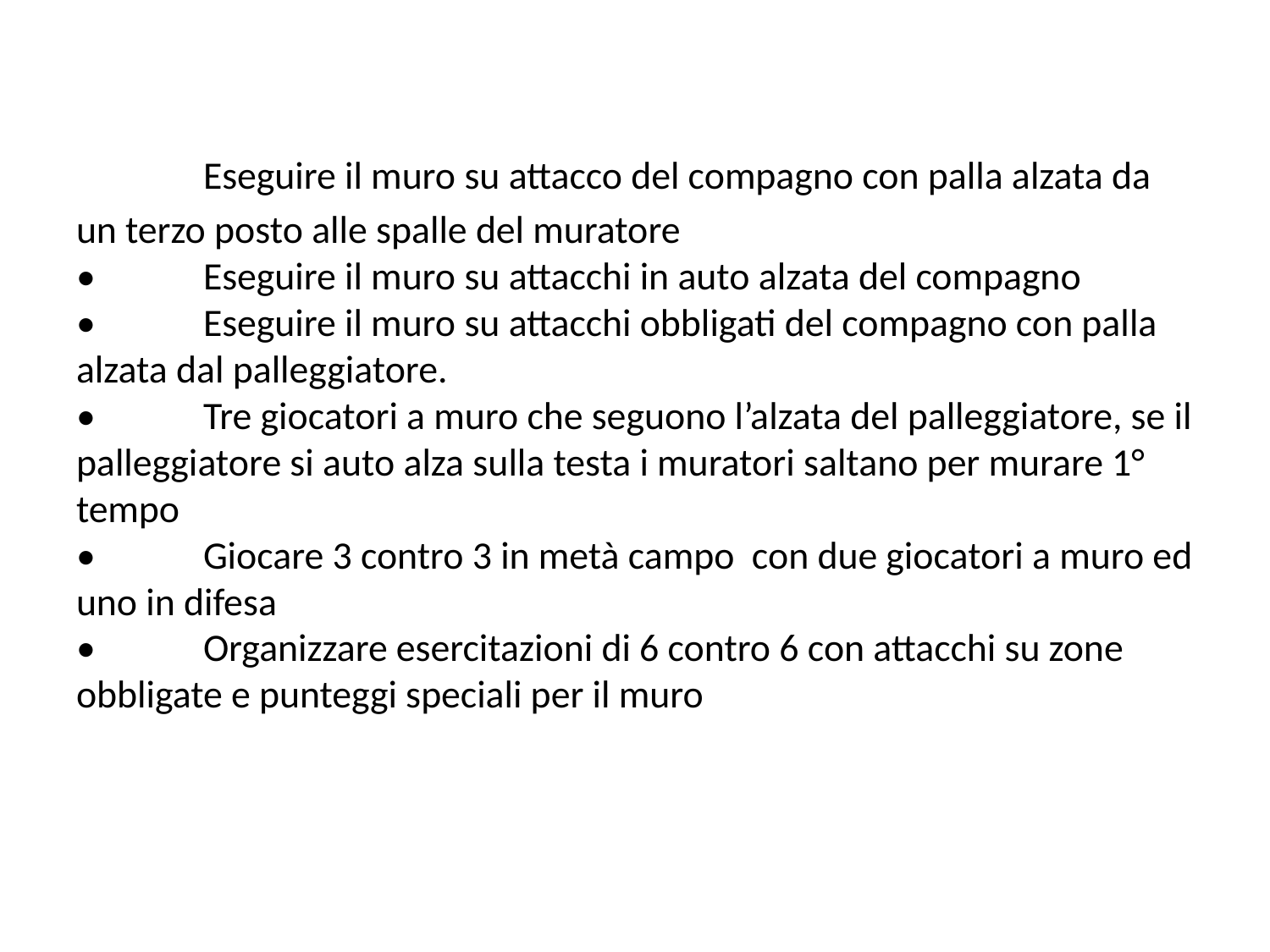

# Eseguire il muro su attacco del compagno con palla alzata da un terzo posto alle spalle del muratore •	Eseguire il muro su attacchi in auto alzata del compagno •	Eseguire il muro su attacchi obbligati del compagno con palla alzata dal palleggiatore. •	Tre giocatori a muro che seguono l’alzata del palleggiatore, se il palleggiatore si auto alza sulla testa i muratori saltano per murare 1° tempo •	Giocare 3 contro 3 in metà campo  con due giocatori a muro ed uno in difesa •	Organizzare esercitazioni di 6 contro 6 con attacchi su zone obbligate e punteggi speciali per il muro